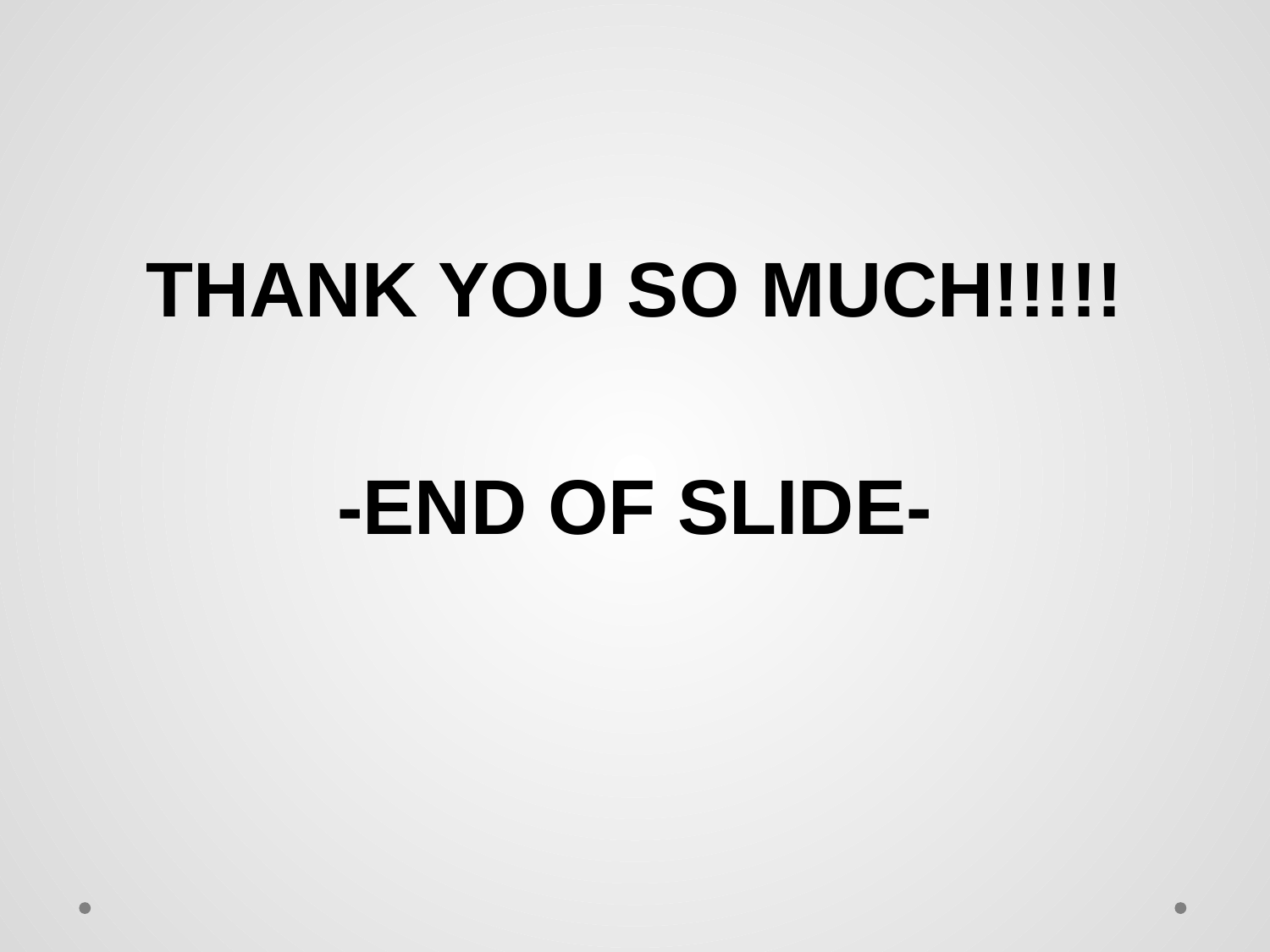

THANK YOU SO MUCH!!!!!

-END OF SLIDE-